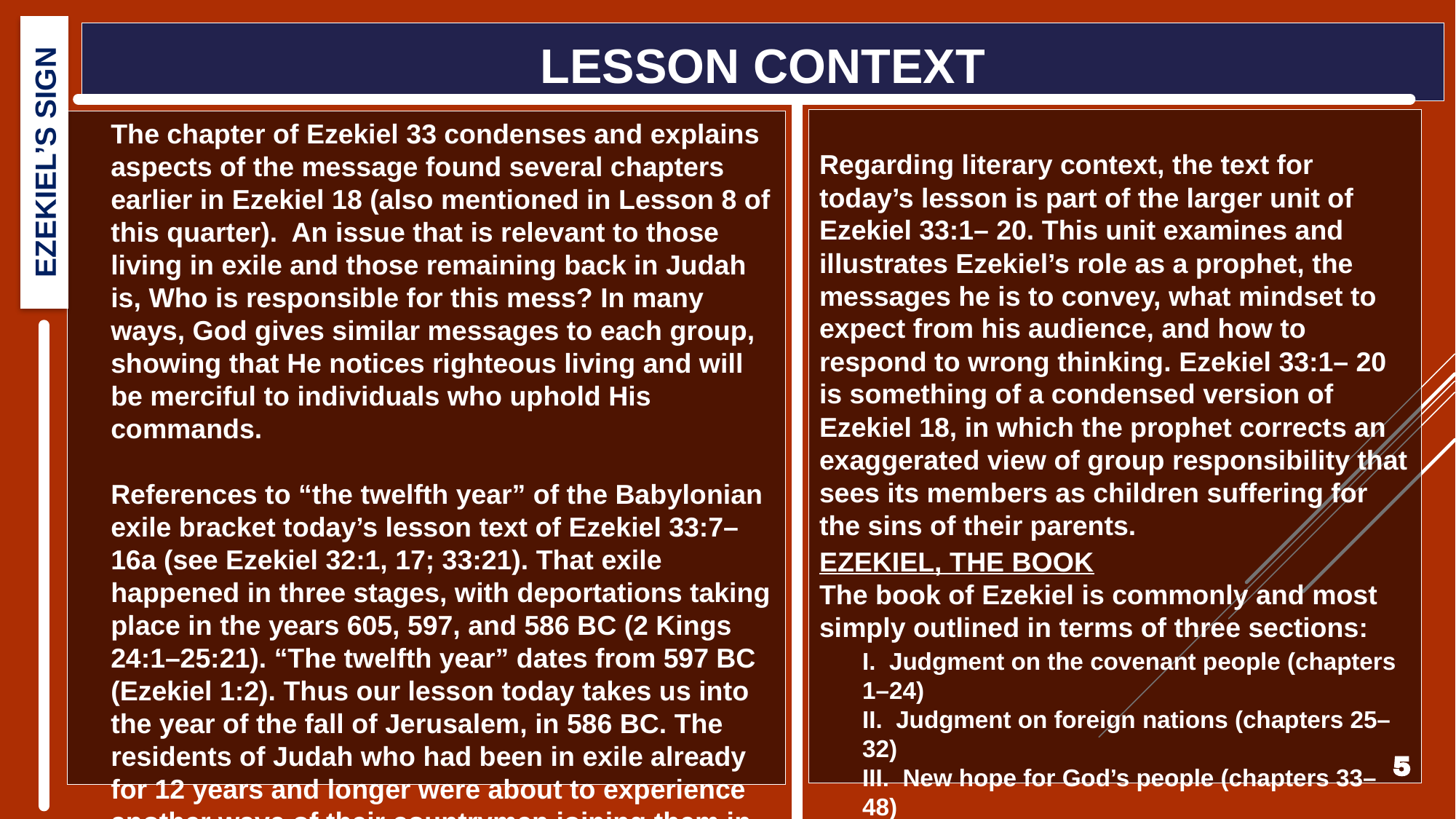

# Lesson Context

Regarding literary context, the text for today’s lesson is part of the larger unit of Ezekiel 33:1– 20. This unit examines and illustrates Ezekiel’s role as a prophet, the messages he is to convey, what mindset to expect from his audience, and how to respond to wrong thinking. Ezekiel 33:1– 20 is something of a condensed version of Ezekiel 18, in which the prophet corrects an exaggerated view of group responsibility that sees its members as children suffering for the sins of their parents.

EZEKIEL, THE BOOK
The book of Ezekiel is commonly and most simply outlined in terms of three sections:

I.  Judgment on the covenant people (chapters 1–24)
II.  Judgment on foreign nations (chapters 25–32)
III.  New hope for God’s people (chapters 33–48)
The chapter of Ezekiel 33 condenses and explains aspects of the message found several chapters earlier in Ezekiel 18 (also mentioned in Lesson 8 of this quarter).  An issue that is relevant to those living in exile and those remaining back in Judah is, Who is responsible for this mess? In many ways, God gives similar messages to each group, showing that He notices righteous living and will be merciful to individuals who uphold His commands.

References to “the twelfth year” of the Bab­ylonian exile bracket today’s lesson text of Eze­kiel 33:7–16a (see Ezekiel 32:1, 17; 33:21). That exile happened in three stages, with deportations taking place in the years 605, 597, and 586 BC (2 Kings 24:1–25:21). “The twelfth year” dates from 597 BC (Ezekiel 1:2). Thus our lesson today takes us into the year of the fall of Jerusalem, in 586 BC. The residents of Judah who had been in exile already for 12 years and longer were about to experience another wave of their countrymen join­ing them in captivity.

EZEKIEL’S SIGN
5